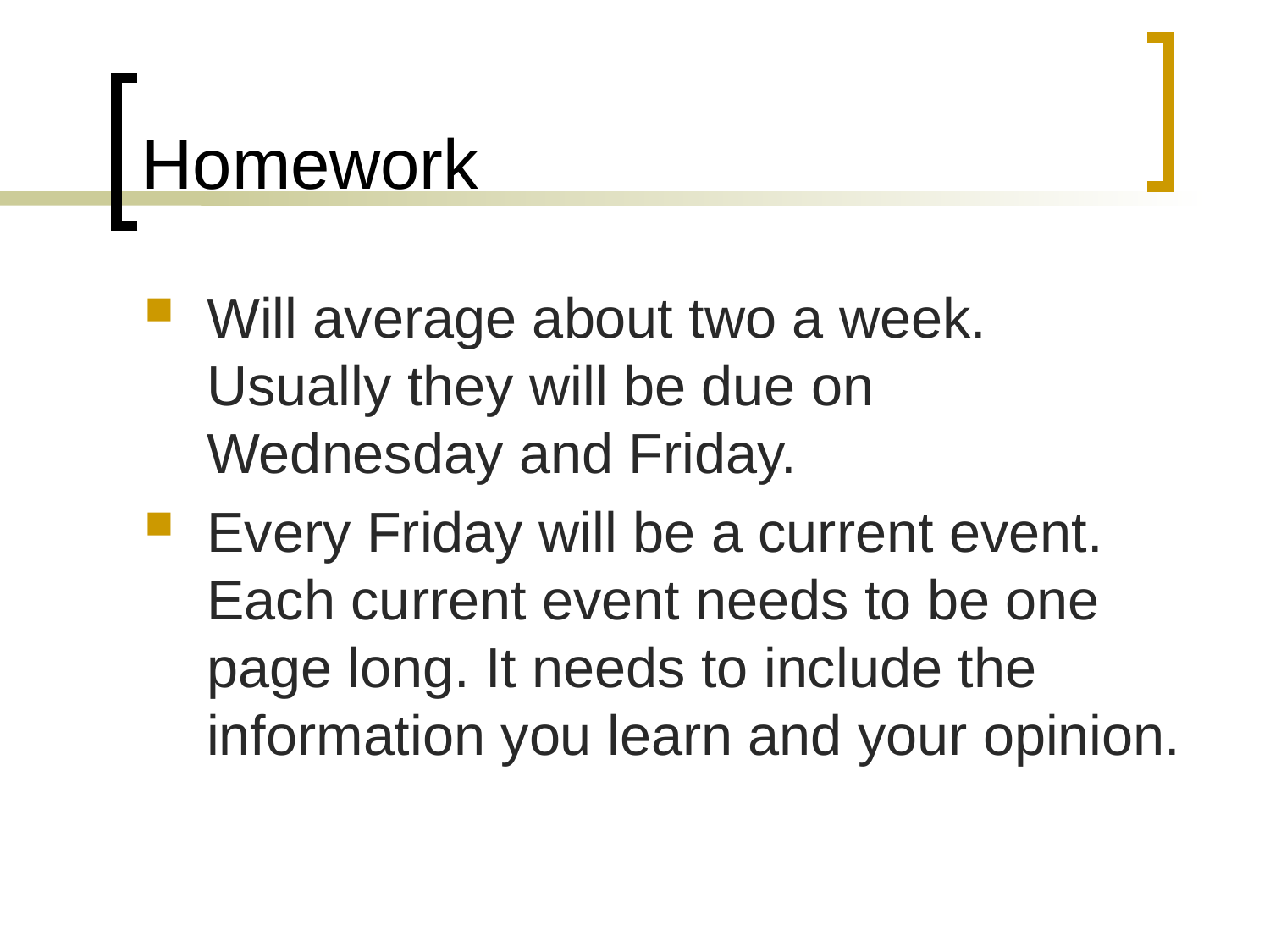

# Homework
Will average about two a week. Usually they will be due on Wednesday and Friday.
Every Friday will be a current event. Each current event needs to be one page long. It needs to include the information you learn and your opinion.